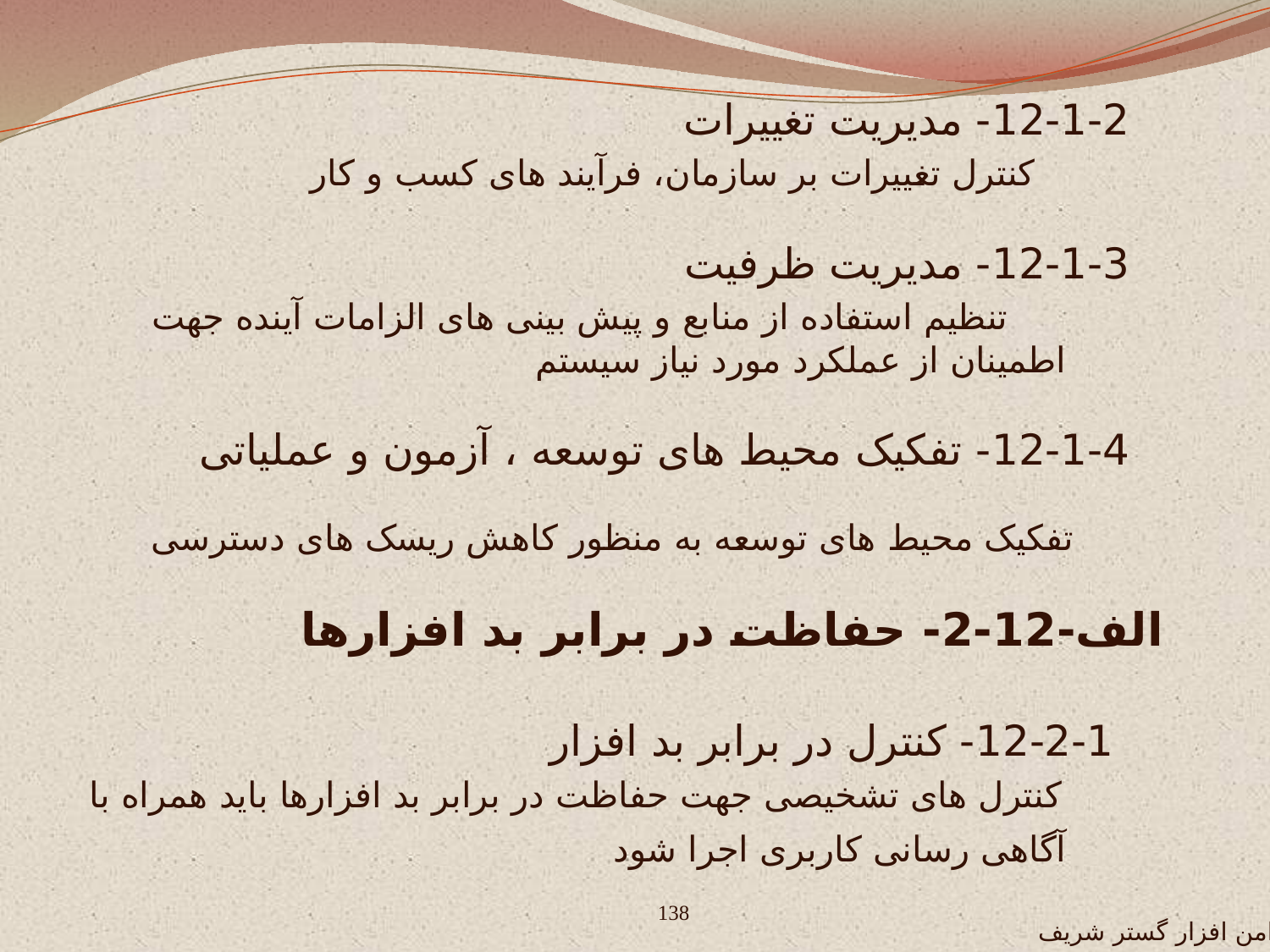

12-1-2- مدیریت تغییرات
       کنترل تغییرات بر سازمان، فرآیند های کسب و کار

12-1-3- مدیریت ظرفیت
         تنظیم استفاده از منابع و پیش بینی های الزامات آینده جهت اطمینان از عملکرد مورد نیاز سیستم

12-1-4- تفکیک محیط های توسعه ، آزمون و عملیاتی

     تفکیک محیط های توسعه به منظور کاهش ریسک های دسترسی

الف-12-2- حفاظت در برابر بد افزارها

 12-2-1- کنترل در برابر بد افزار
     کنترل های تشخیصی جهت حفاظت در برابر بد افزارها باید همراه با آگاهی رسانی کاربری اجرا شود